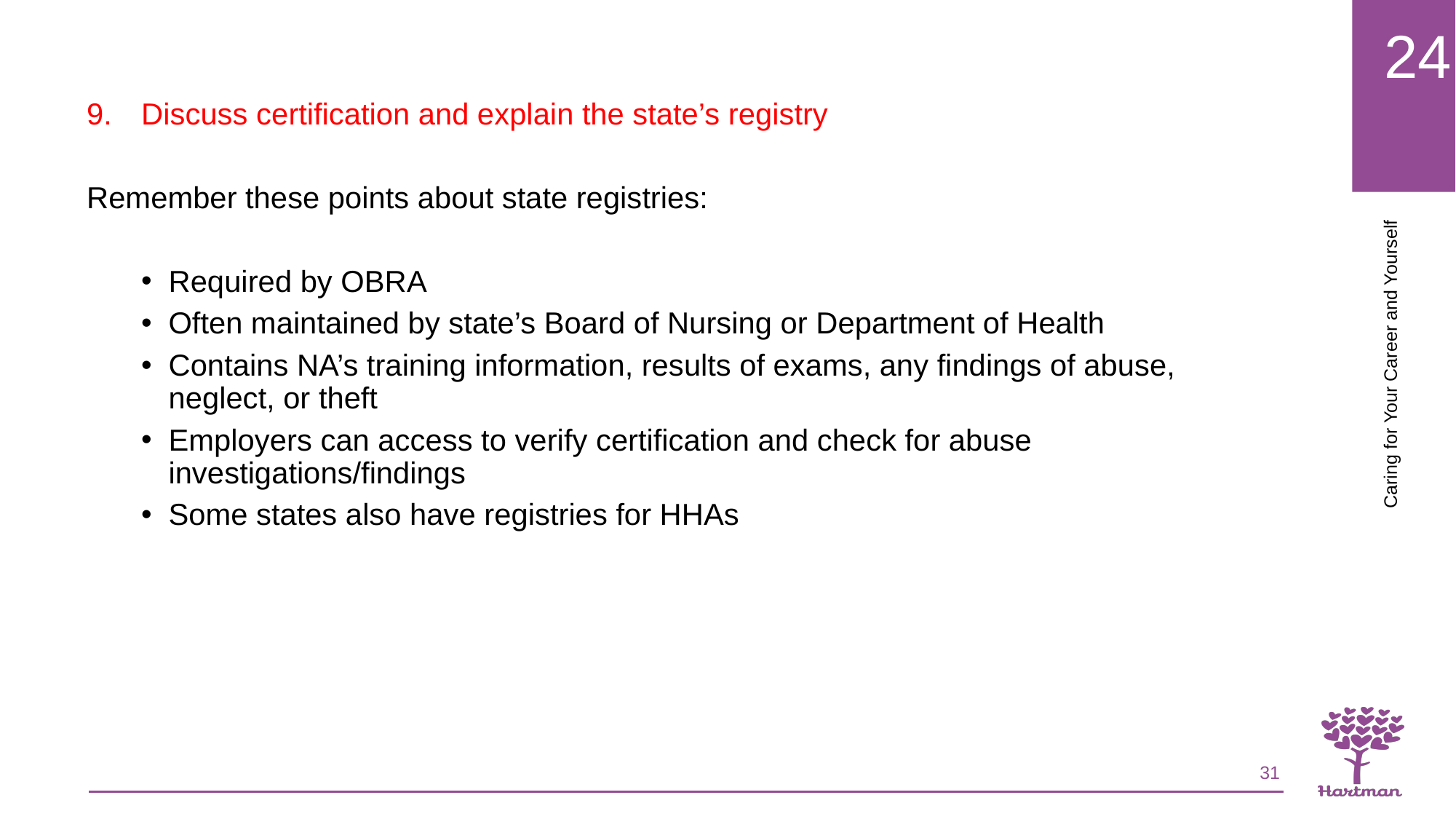

Discuss certification and explain the state’s registry

Remember these points about state registries:

Required by OBRA
Often maintained by state’s Board of Nursing or Department of Health
Contains NA’s training information, results of exams, any findings of abuse, neglect, or theft
Employers can access to verify certification and check for abuse investigations/findings
Some states also have registries for HHAs
31